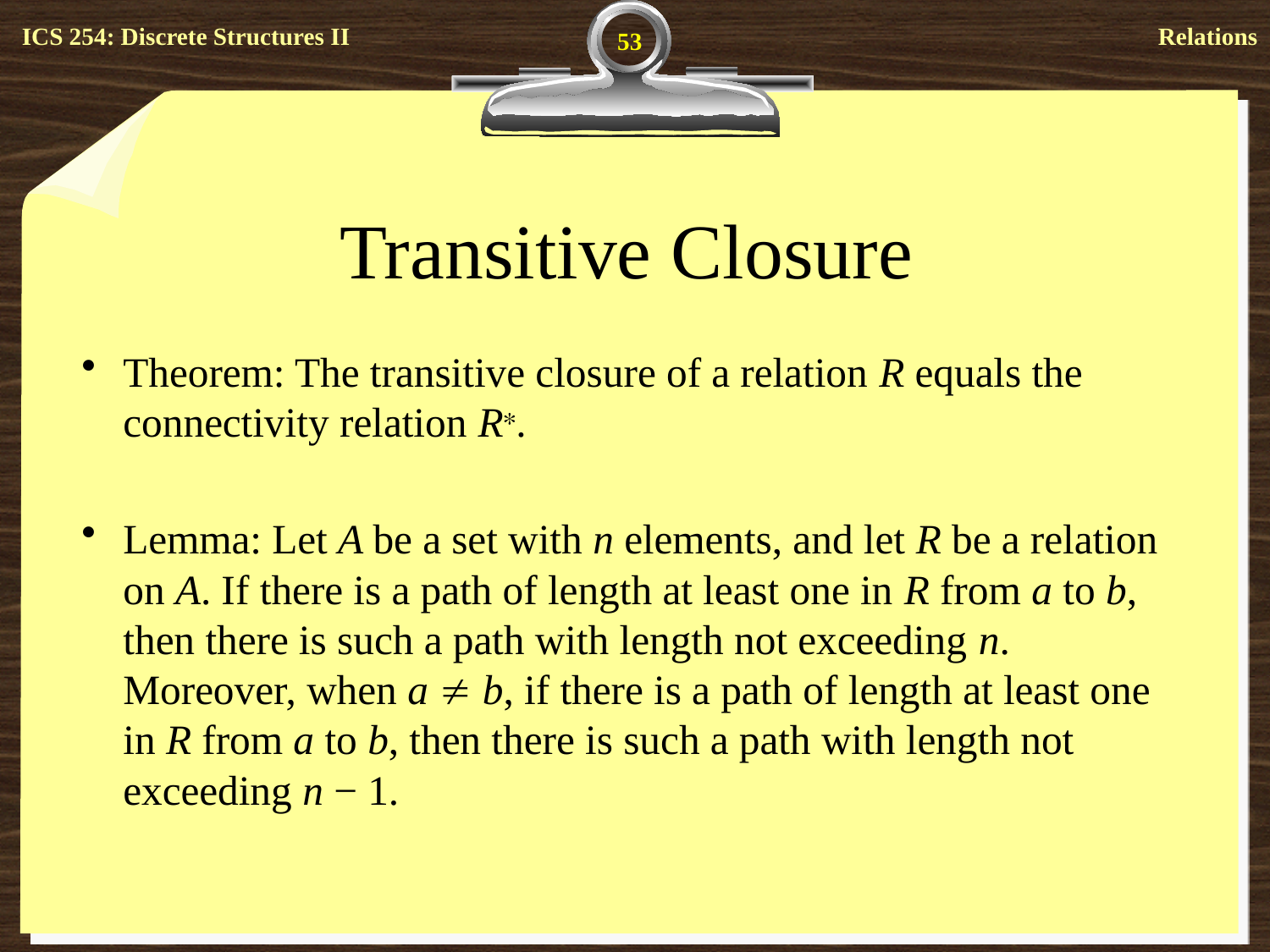

53
# Transitive Closure
Theorem: The transitive closure of a relation R equals the connectivity relation R∗.

Lemma: Let A be a set with n elements, and let R be a relation on A. If there is a path of length at least one in R from a to b, then there is such a path with length not exceeding n. Moreover, when a ≠ b, if there is a path of length at least one in R from a to b, then there is such a path with length not exceeding n − 1.